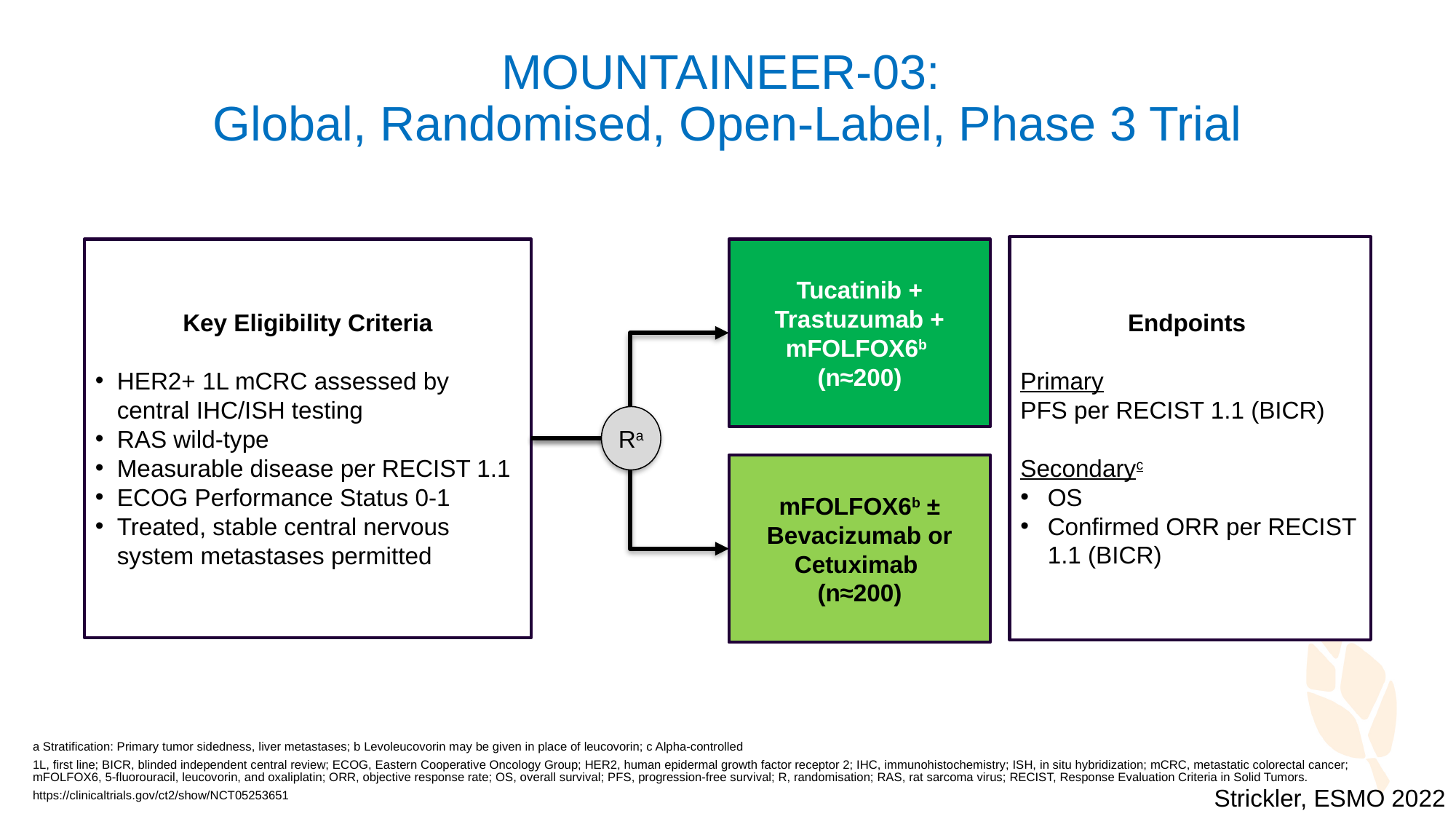

# MOUNTAINEER-03: Global, Randomised, Open-Label, Phase 3 Trial
Endpoints

Primary
PFS per RECIST 1.1 (BICR)

Secondaryc
OS
Confirmed ORR per RECIST 1.1 (BICR)
Key Eligibility Criteria

HER2+ 1L mCRC assessed by central IHC/ISH testing
RAS wild-type
Measurable disease per RECIST 1.1
ECOG Performance Status 0-1
Treated, stable central nervous system metastases permitted
Tucatinib + Trastuzumab + mFOLFOX6b
(n≈200)
Ra
mFOLFOX6b ± Bevacizumab or Cetuximab
(n≈200)

a Stratification: Primary tumor sidedness, liver metastases; b Levoleucovorin may be given in place of leucovorin; c Alpha-controlled
1L, first line; BICR, blinded independent central review; ECOG, Eastern Cooperative Oncology Group; HER2, human epidermal growth factor receptor 2; IHC, immunohistochemistry; ISH, in situ hybridization; mCRC, metastatic colorectal cancer; mFOLFOX6, 5-fluorouracil, leucovorin, and oxaliplatin; ORR, objective response rate; OS, overall survival; PFS, progression-free survival; R, randomisation; RAS, rat sarcoma virus; RECIST, Response Evaluation Criteria in Solid Tumors.
https://clinicaltrials.gov/ct2/show/NCT05253651
Strickler, ESMO 2022